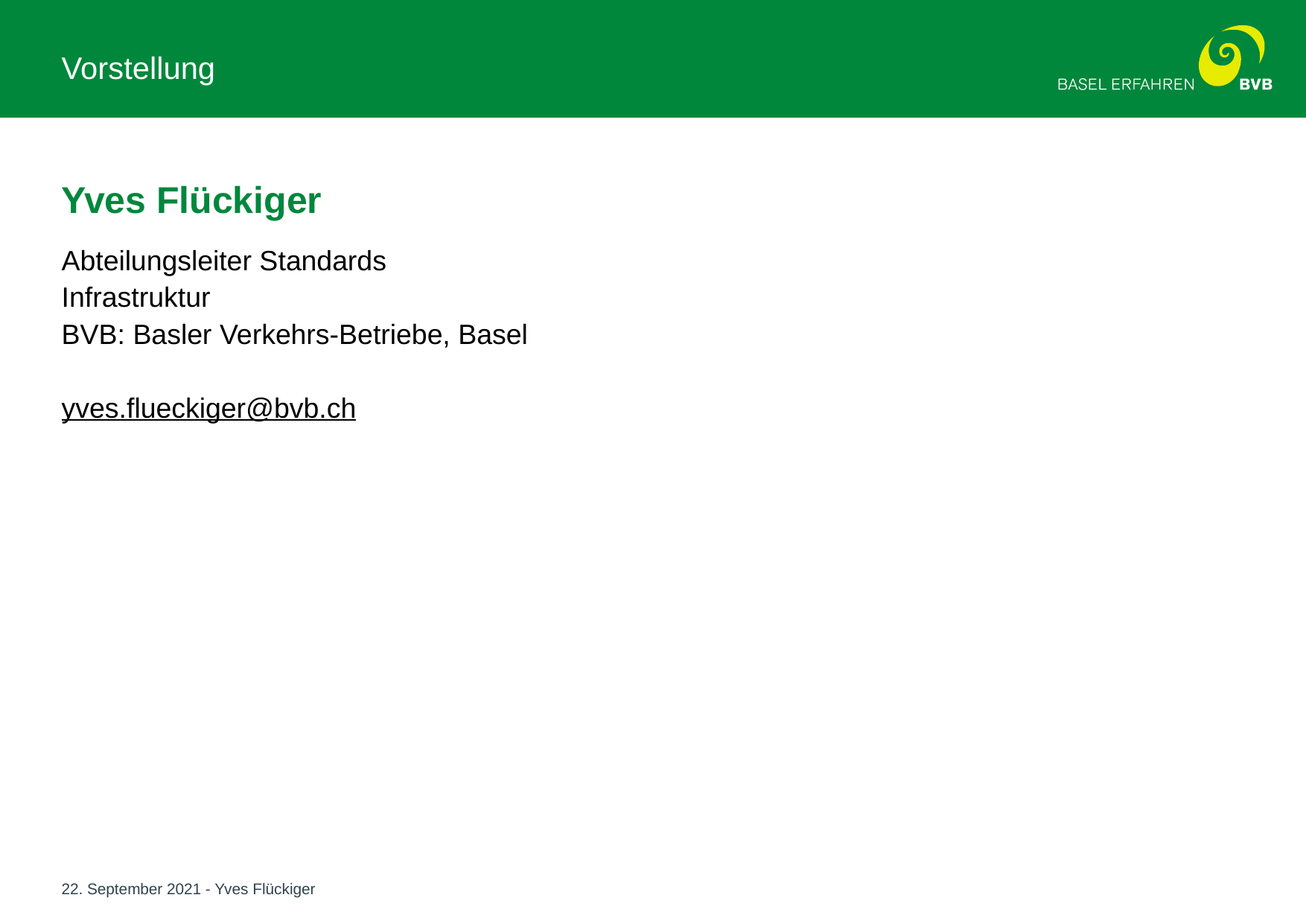

# Vorstellung
Yves Flückiger
Abteilungsleiter Standards
Infrastruktur
BVB: Basler Verkehrs-Betriebe, Basel

yves.flueckiger@bvb.ch

22. September 2021 - Yves Flückiger